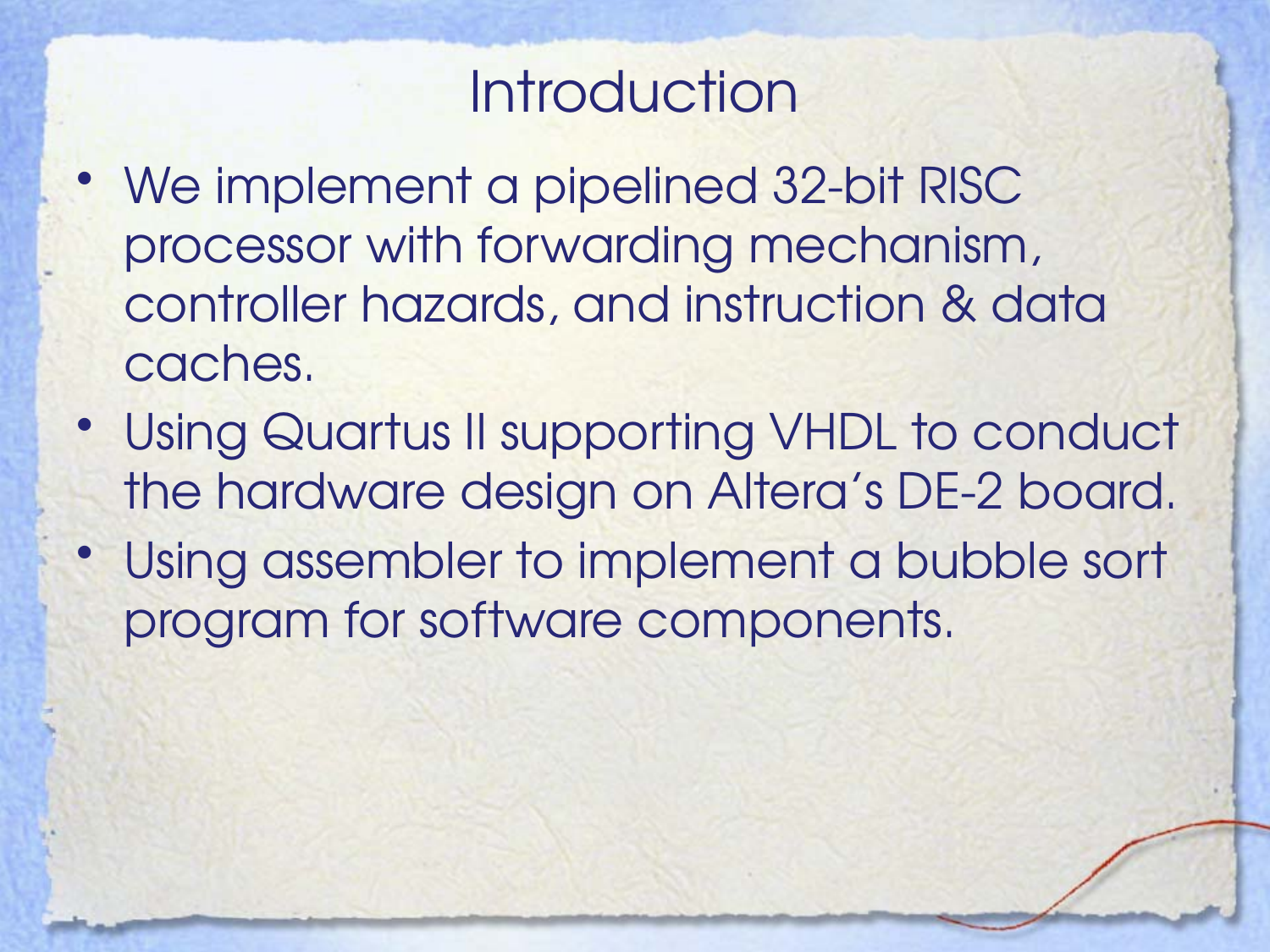

# Introduction
We implement a pipelined 32-bit RISC processor with forwarding mechanism, controller hazards, and instruction & data caches.
Using Quartus II supporting VHDL to conduct the hardware design on Altera’s DE-2 board.
Using assembler to implement a bubble sort program for software components.